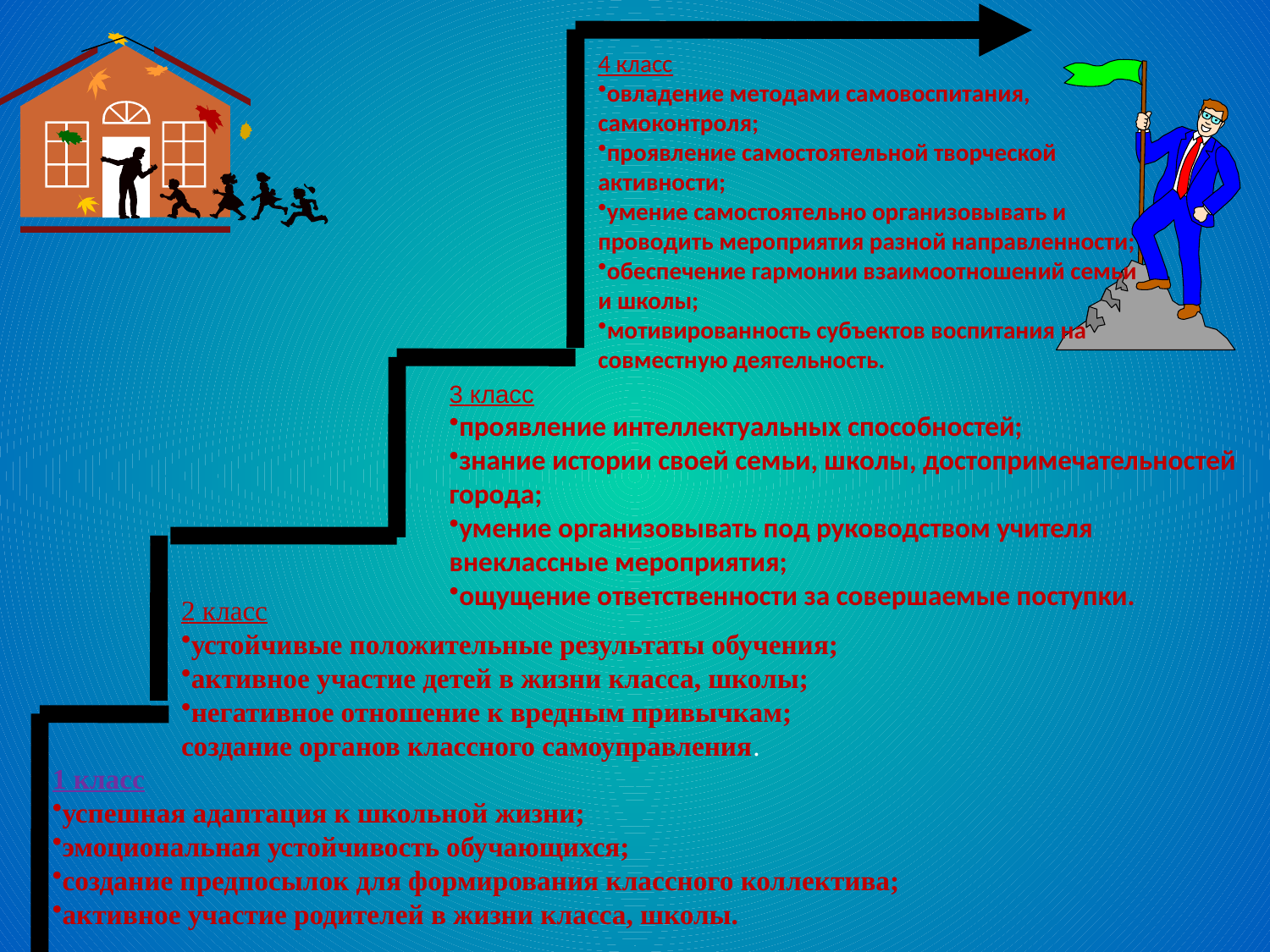

4 класс
овладение методами самовоспитания, самоконтроля;
проявление самостоятельной творческой активности;
умение самостоятельно организовывать и проводить мероприятия разной направленности;
обеспечение гармонии взаимоотношений семьи и школы;
мотивированность субъектов воспитания на совместную деятельность.

3 класс
проявление интеллектуальных способностей;
знание истории своей семьи, школы, достопримечательностей города;
умение организовывать под руководством учителя внеклассные мероприятия;
ощущение ответственности за совершаемые поступки.

2 класс
устойчивые положительные результаты обучения;
активное участие детей в жизни класса, школы;
негативное отношение к вредным привычкам;
создание органов классного самоуправления.

1 класс
успешная адаптация к школьной жизни;
эмоциональная устойчивость обучающихся;
создание предпосылок для формирования классного коллектива;
активное участие родителей в жизни класса, школы.